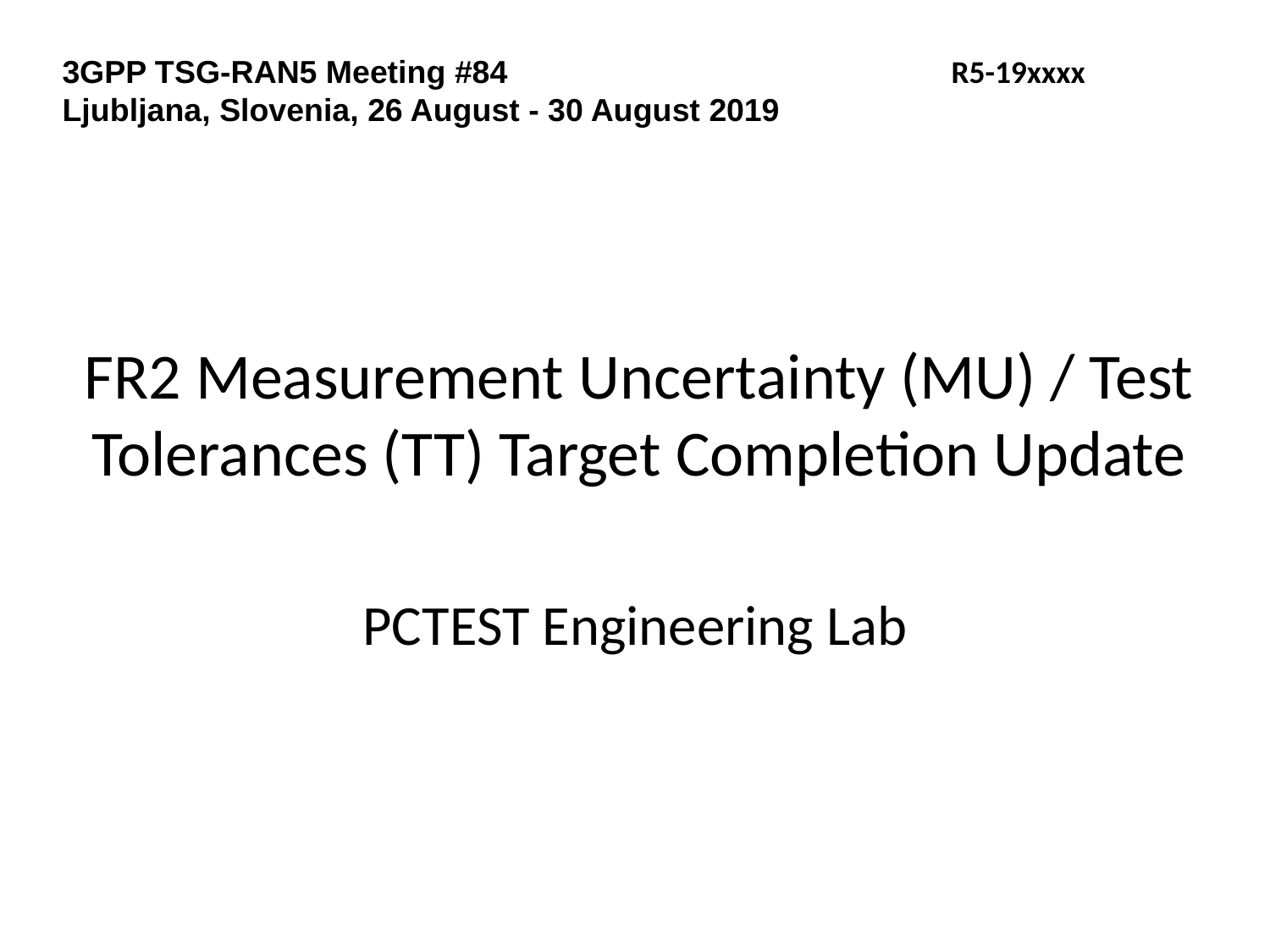

3GPP TSG-RAN5 Meeting #84			R5-19xxxx
Ljubljana, Slovenia, 26 August - 30 August 2019
# FR2 Measurement Uncertainty (MU) / Test Tolerances (TT) Target Completion Update
PCTEST Engineering Lab